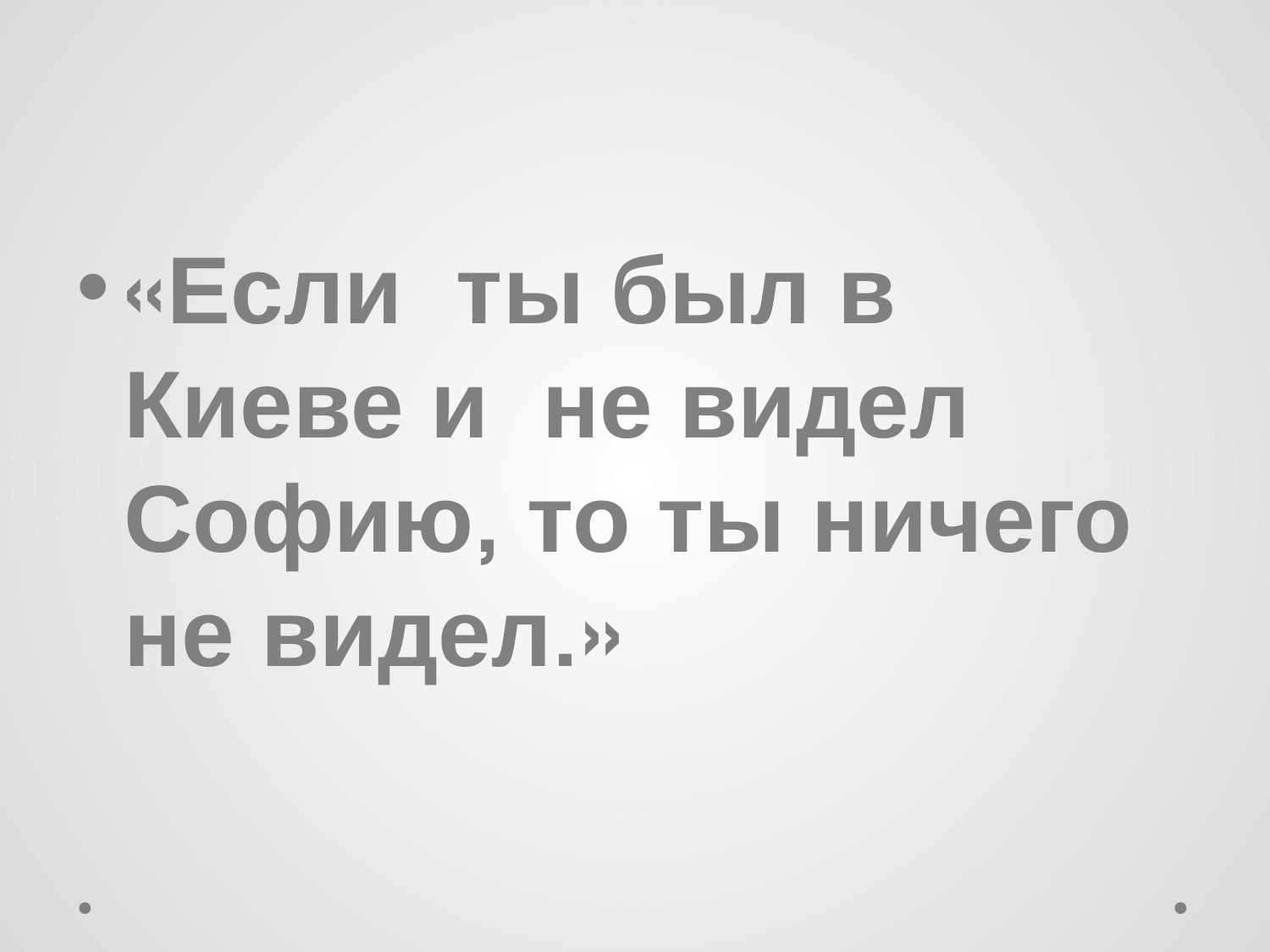

#
«Если  ты был в Киеве и  не видел Софию, то ты ничего не видел.»